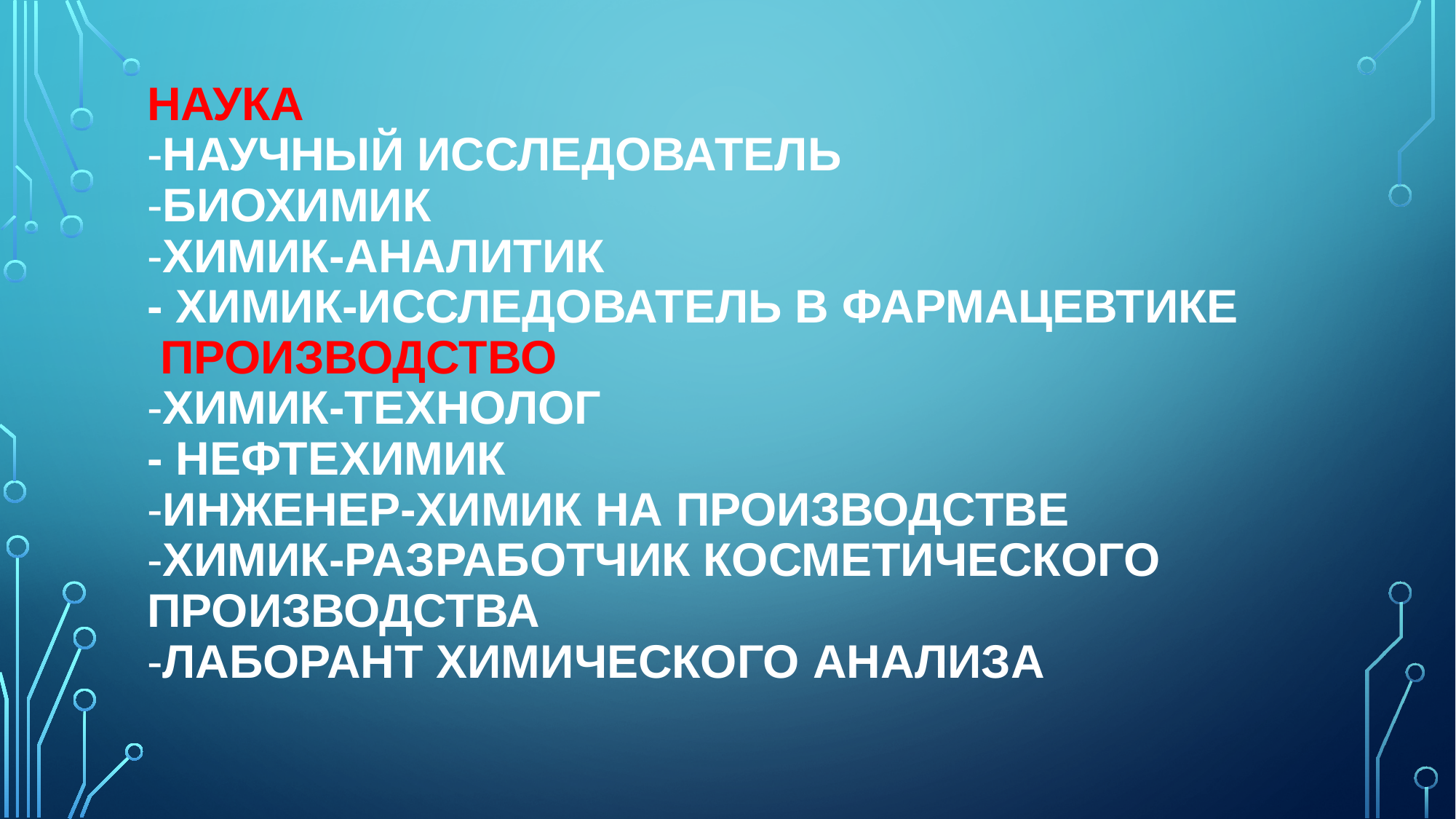

# Наука -Научный исследователь  -Биохимик  -Химик-аналитик - Химик-исследователь в фармацевтике  Производство -Химик-технолог - Нефтехимик  -Инженер-химик на производстве  -Химик-разработчик косметического производства  -Лаборант химического анализа